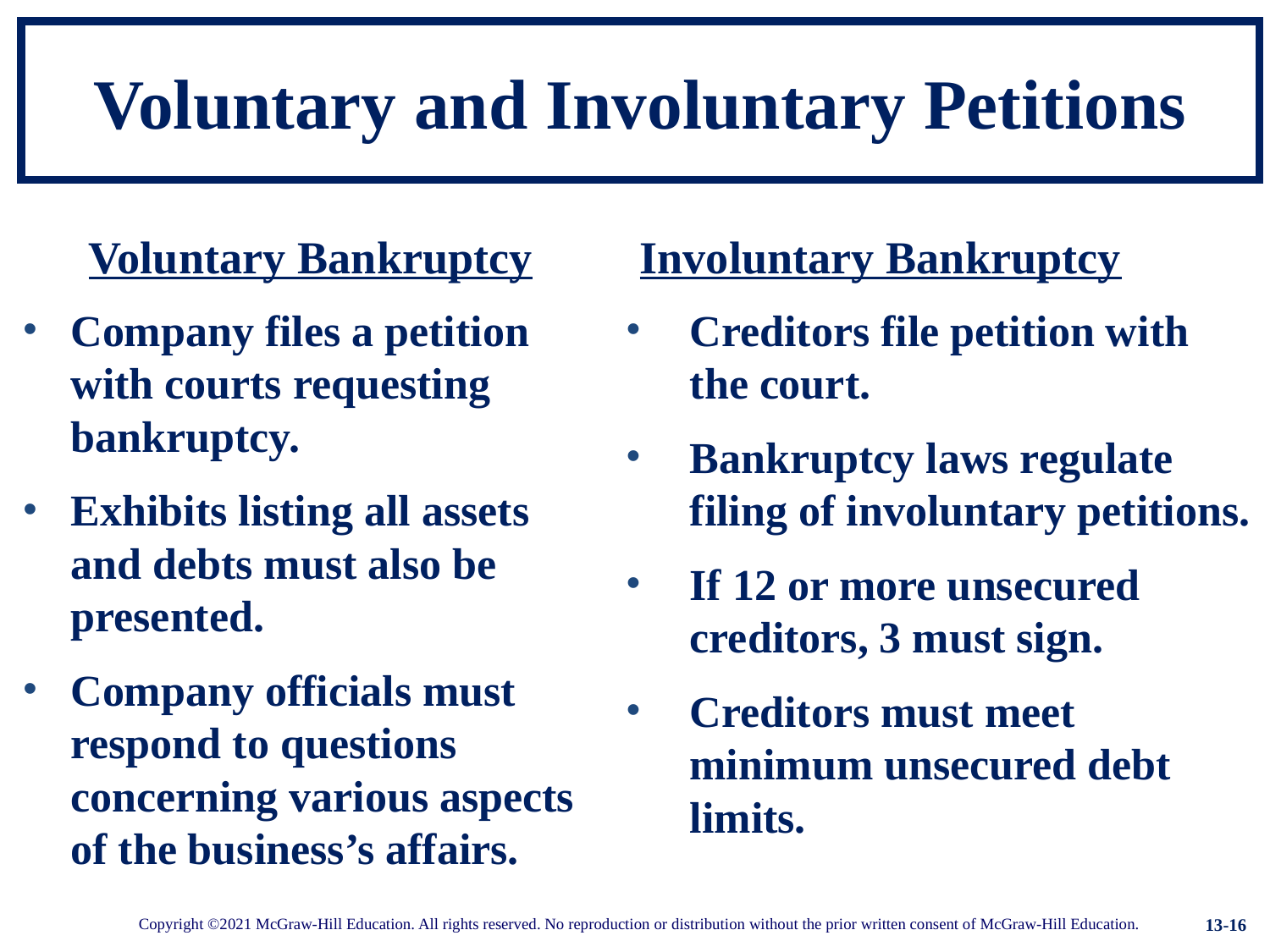

# Voluntary and Involuntary Petitions
Involuntary Bankruptcy
Voluntary Bankruptcy
Company files a petition with courts requesting bankruptcy.
Exhibits listing all assets and debts must also be presented.
Company officials must respond to questions concerning various aspects of the business’s affairs.
Creditors file petition with the court.
Bankruptcy laws regulate filing of involuntary petitions.
If 12 or more unsecured creditors, 3 must sign.
Creditors must meet minimum unsecured debt limits.
13-16
Copyright ©2021 McGraw-Hill Education. All rights reserved. No reproduction or distribution without the prior written consent of McGraw-Hill Education.